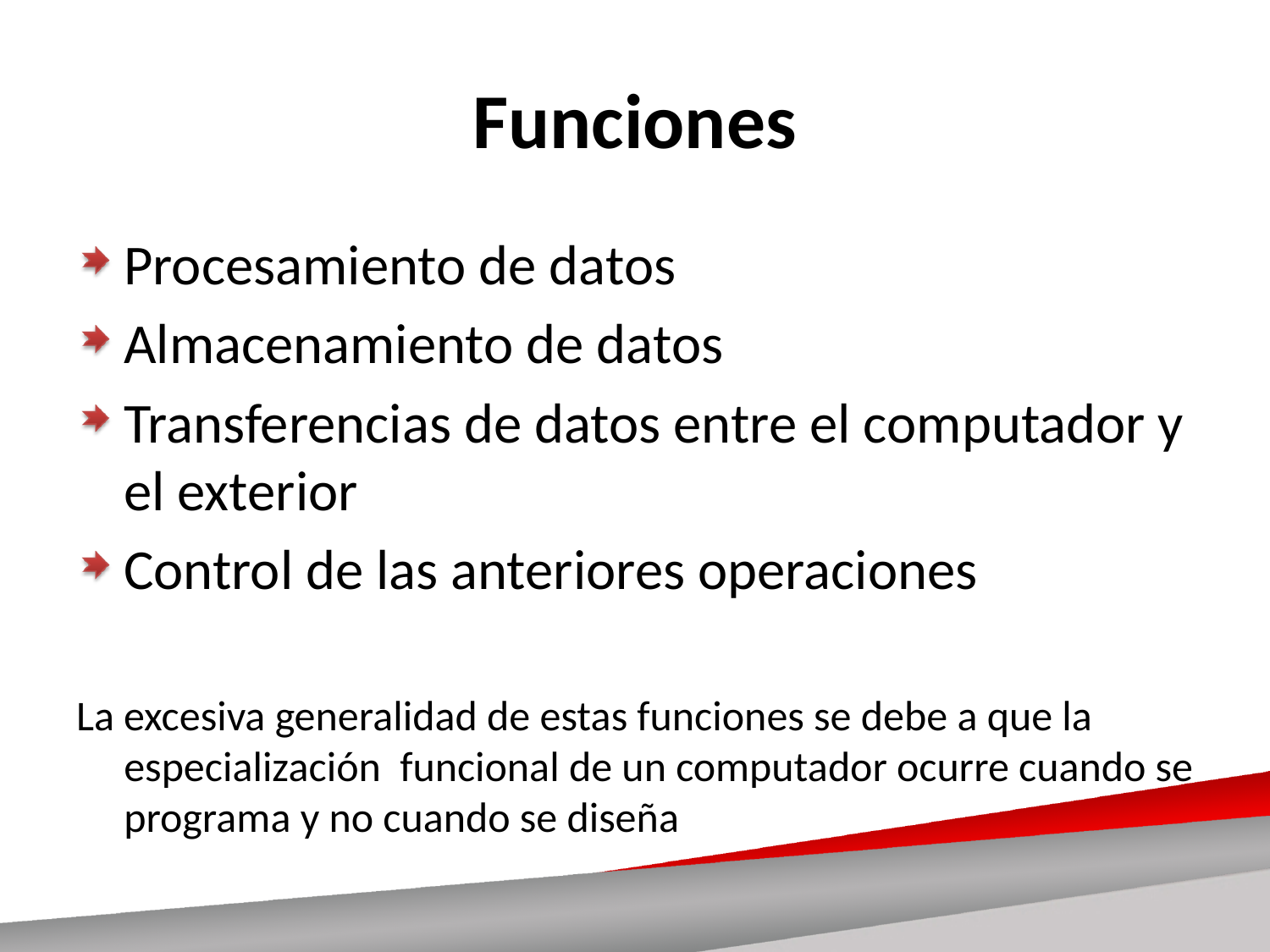

# Funciones
Procesamiento de datos
Almacenamiento de datos
Transferencias de datos entre el computador y el exterior
Control de las anteriores operaciones

La excesiva generalidad de estas funciones se debe a que la especialización  funcional de un computador ocurre cuando se programa y no cuando se diseña